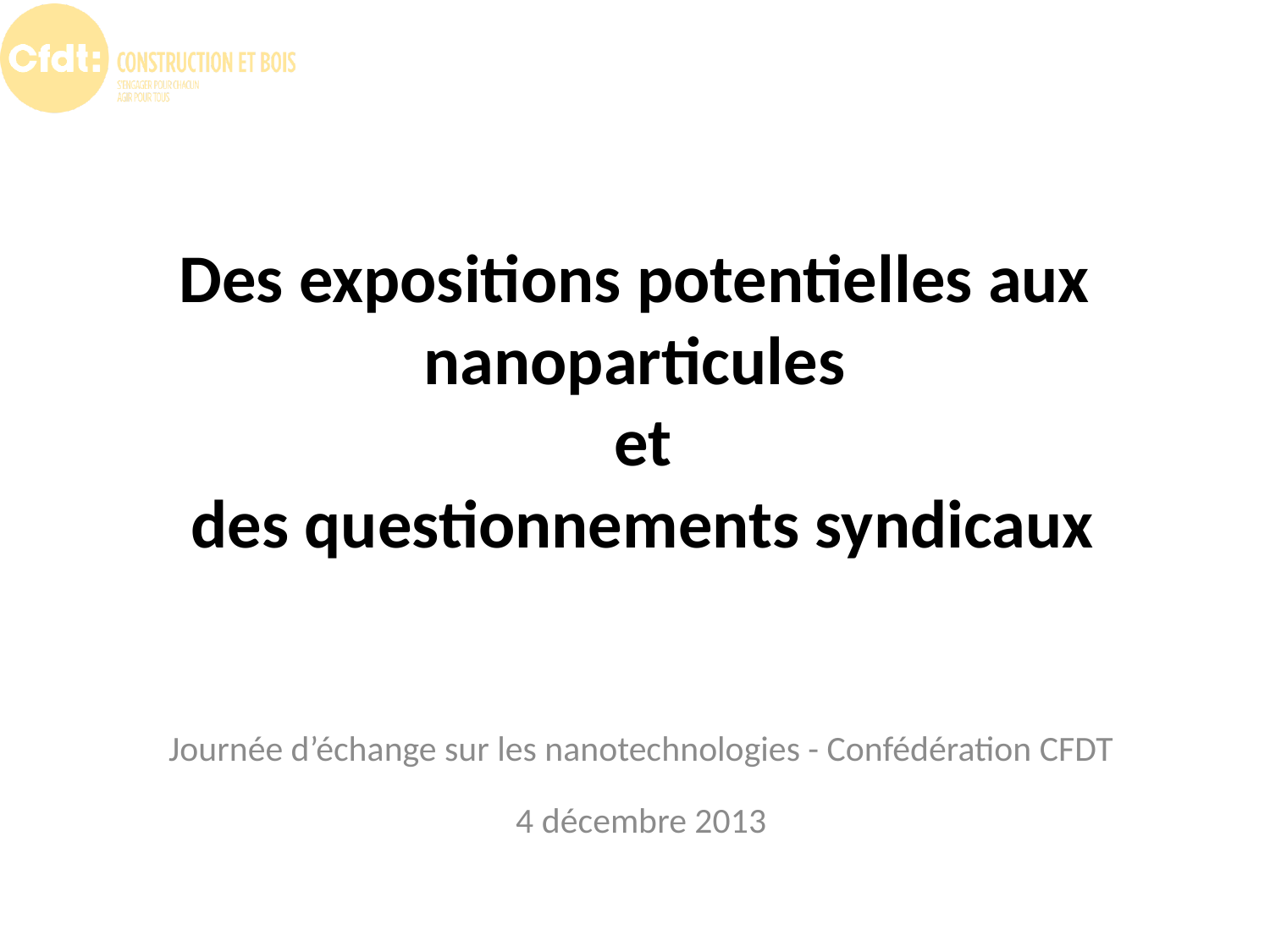

# Des expositions potentielles aux nanoparticules et des questionnements syndicaux
Journée d’échange sur les nanotechnologies - Confédération CFDT

4 décembre 2013